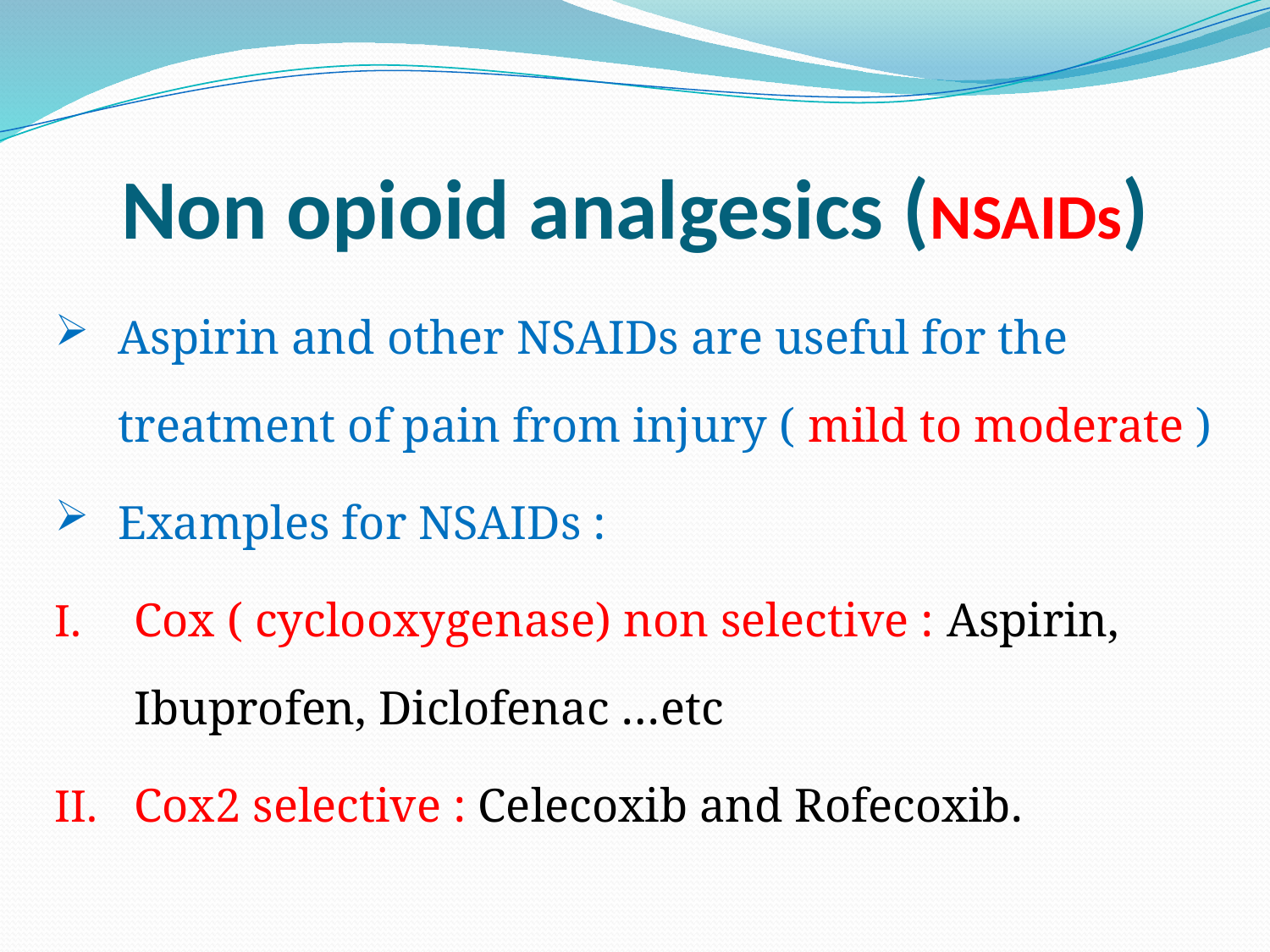

# Non opioid analgesics (NSAIDs)
Aspirin and other NSAIDs are useful for the treatment of pain from injury ( mild to moderate )
Examples for NSAIDs :
Cox ( cyclooxygenase) non selective : Aspirin, Ibuprofen, Diclofenac …etc
Cox2 selective : Celecoxib and Rofecoxib.